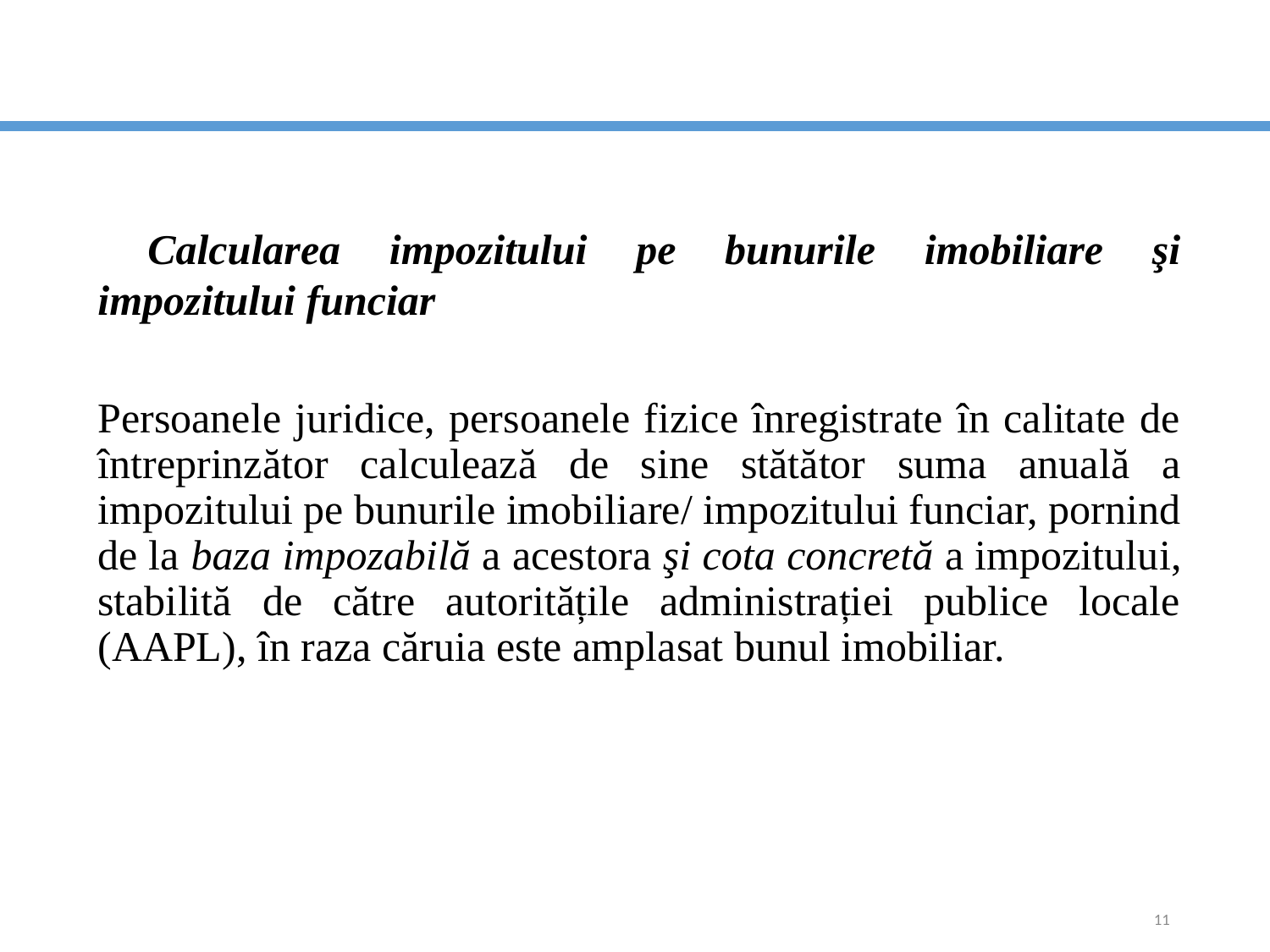

Calcularea impozitului pe bunurile imobiliare şi impozitului funciar

Persoanele juridice, persoanele fizice înregistrate în calitate de întreprinzător calculează de sine stătător suma anuală a impozitului pe bunurile imobiliare/ impozitului funciar, pornind de la baza impozabilă a acestora şi cota concretă a impozitului, stabilită de către autoritățile administrației publice locale (AAPL), în raza căruia este amplasat bunul imobiliar.

11